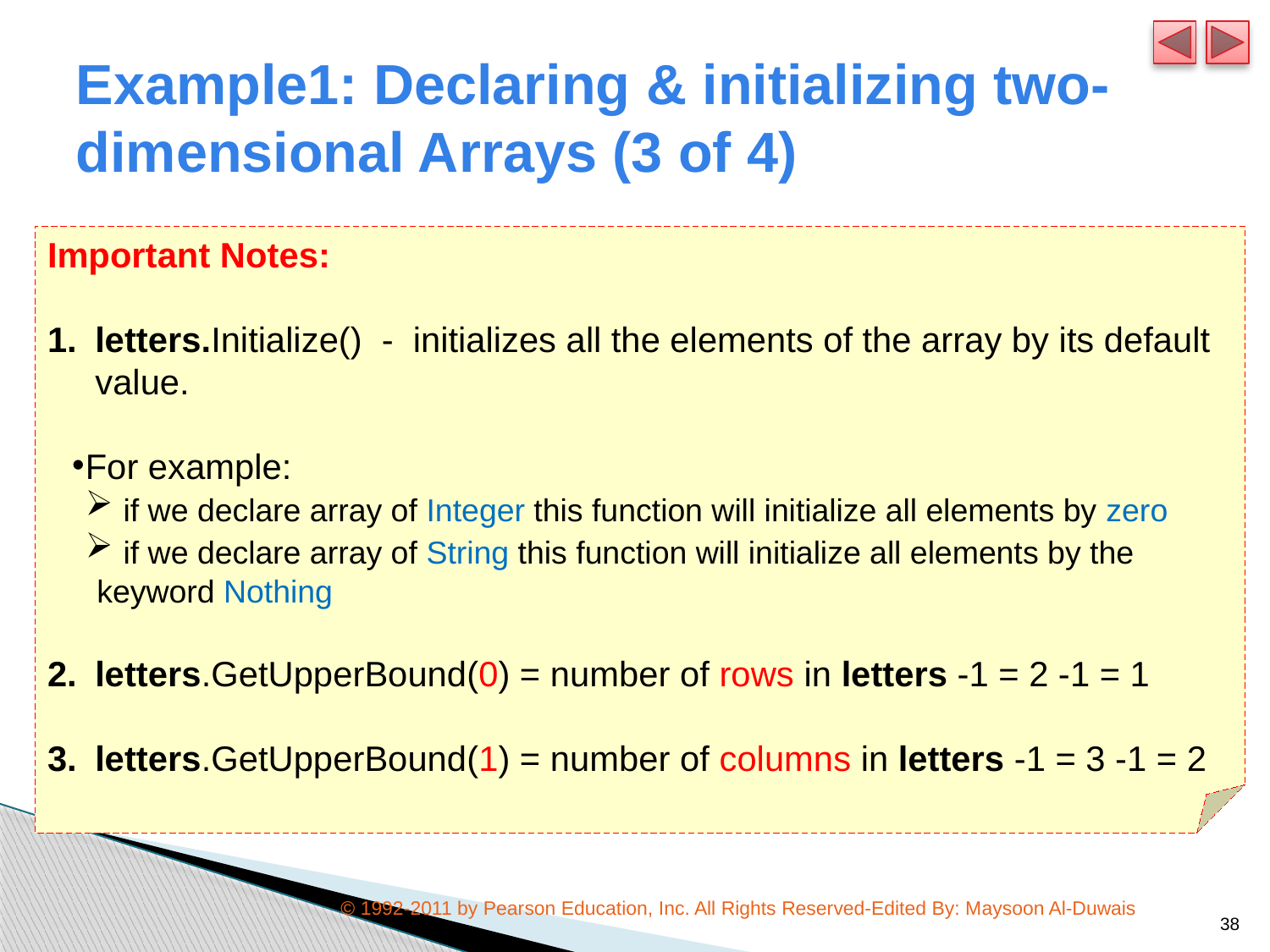

# Example1: Declaring & initializing two-dimensional Arrays (3 of 4)

Important Notes:

letters.Initialize()  -  initializes all the elements of the array by its default value.

For example:
 if we declare array of Integer this function will initialize all elements by zero
 if we declare array of String this function will initialize all elements by the keyword Nothing

letters.GetUpperBound(0) = number of rows in letters -1 = 2 -1 = 1

letters.GetUpperBound(1) = number of columns in letters -1 = 3 -1 = 2
© 1992-2011 by Pearson Education, Inc. All Rights Reserved-Edited By: Maysoon Al-Duwais
38